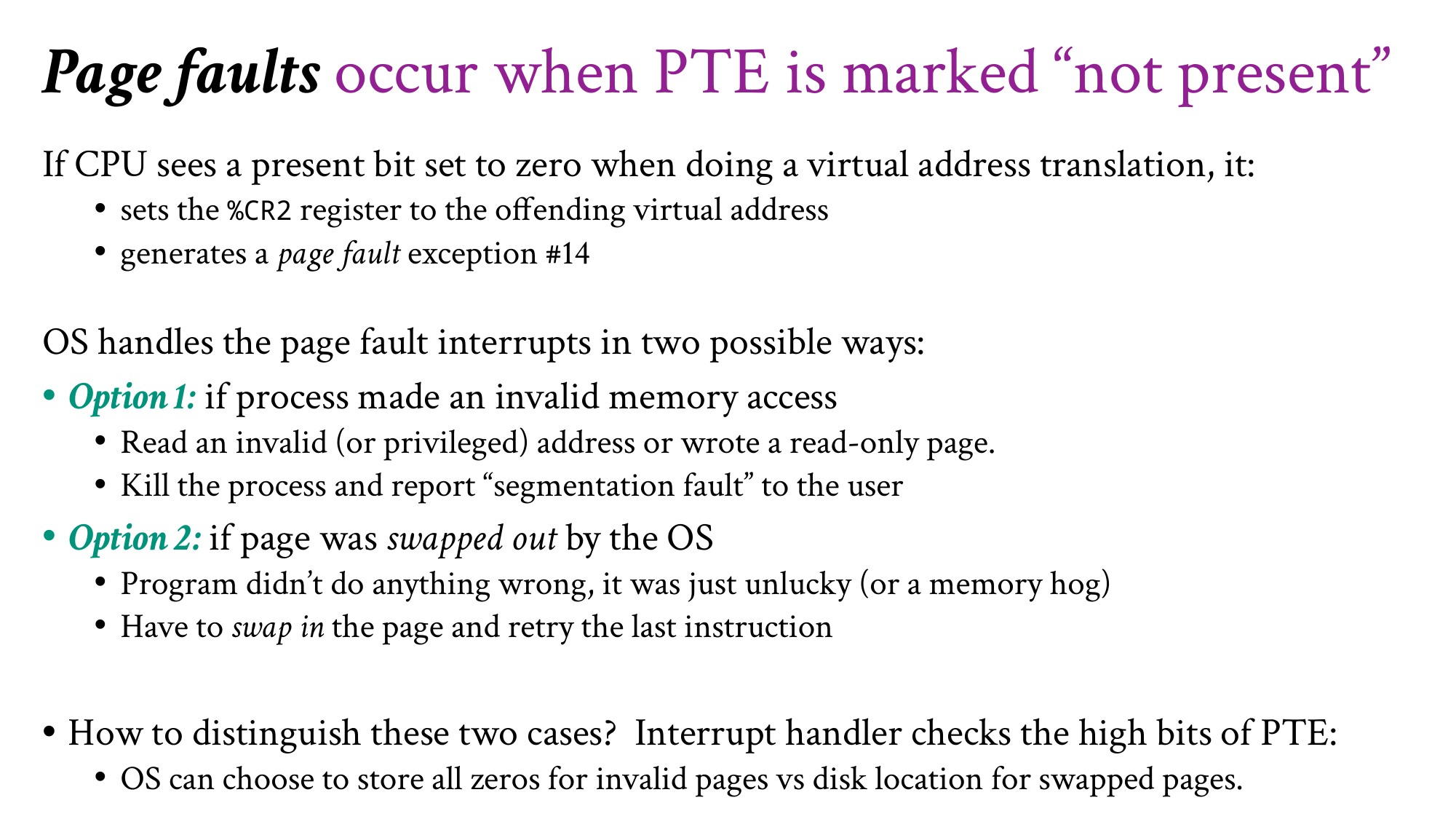

# Page faults occur when PTE is marked “not present”
If CPU sees a present bit set to zero when doing a virtual address translation, it:
sets the %CR2 register to the offending virtual address
generates a page fault exception #14
OS handles the page fault interrupts in two possible ways:
Option 1: if process made an invalid memory access
Read an invalid (or privileged) address or wrote a read-only page.
Kill the process and report “segmentation fault” to the user
Option 2: if page was swapped out by the OS
Program didn’t do anything wrong, it was just unlucky (or a memory hog)
Have to swap in the page and retry the last instruction

How to distinguish these two cases?  Interrupt handler checks the high bits of PTE:
OS can choose to store all zeros for invalid pages vs disk location for swapped pages.